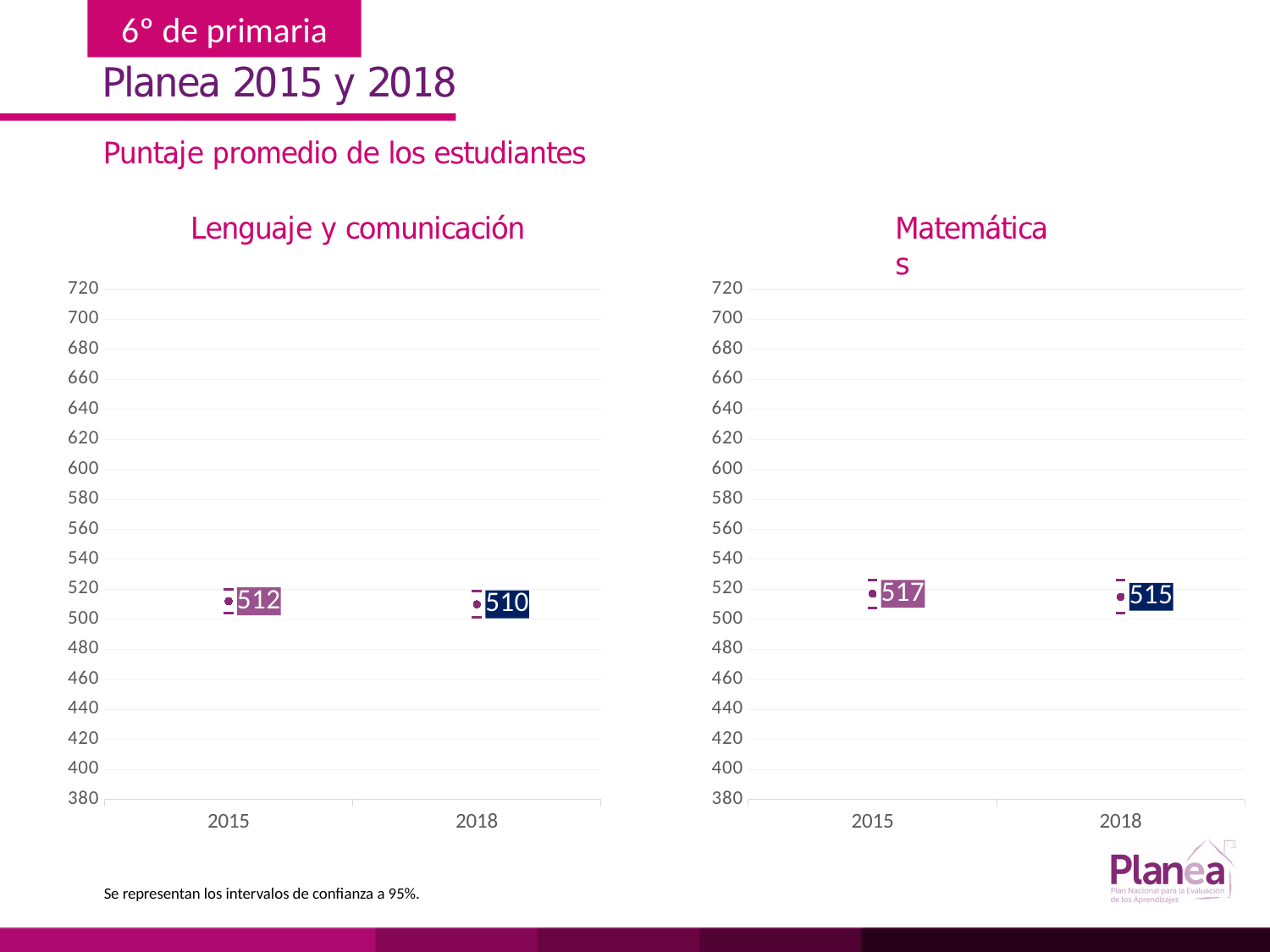

Planea 2015 y 2018

Puntaje promedio de los estudiantes
Matemáticas
Lenguaje y comunicación

### Chart

| Category |  |  |  |
|---|---|---|---|
| 2015 | 504.04 | 519.96 | 512.0 |
| 2018 | 501.443 | 518.557 | 510.0 |

### Chart

| Category |  |  |  |
|---|---|---|---|
| 2015 | 507.647 | 526.353 | 517.0 |
| 2018 | 504.055 | 525.945 | 515.0 |
Se representan los intervalos de confianza a 95%.